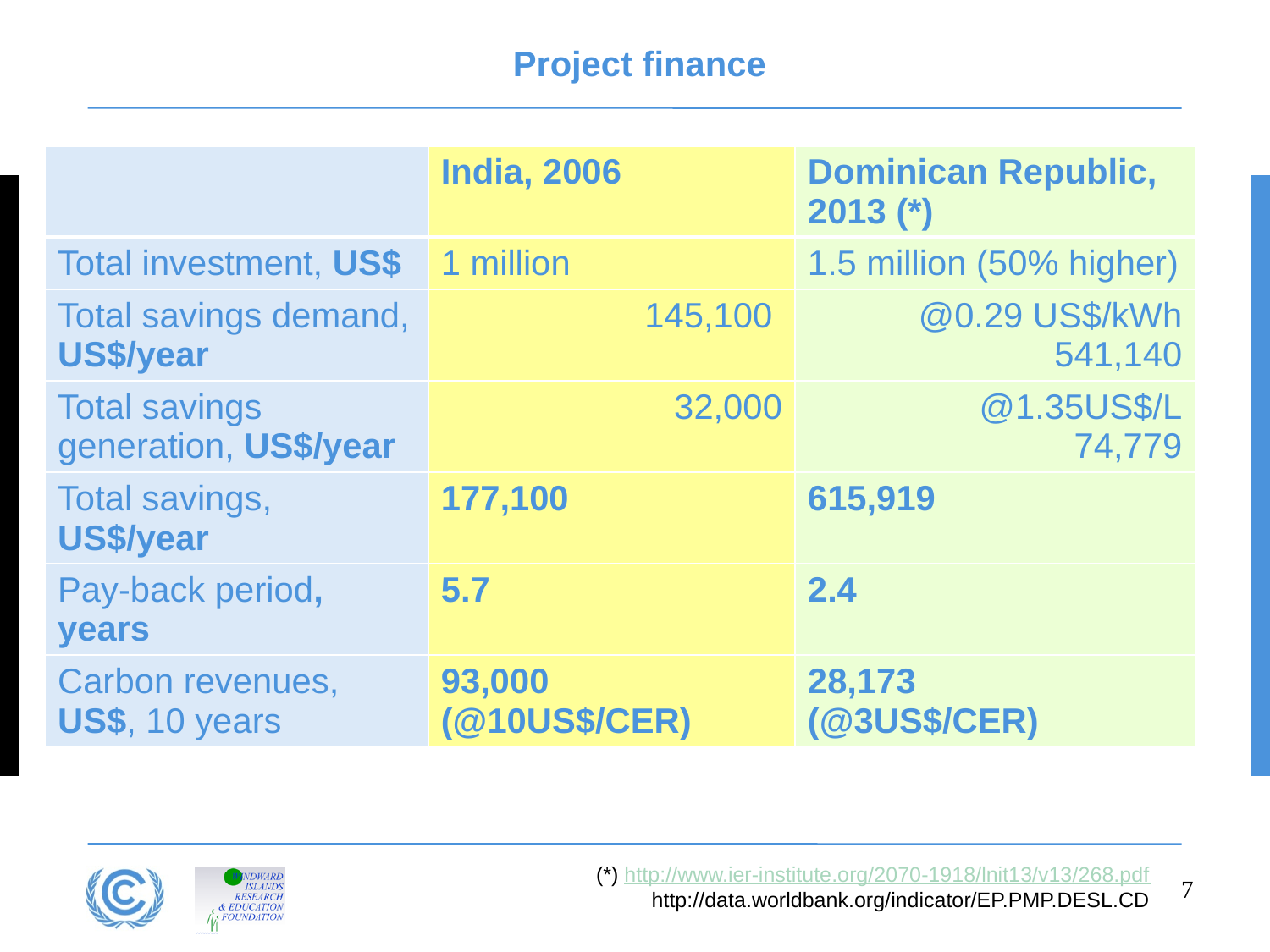

Project finance
|  | India, 2006 | Dominican Republic, 2013 (\*) |
| --- | --- | --- |
| Total investment, US$ | 1 million | 1.5 million (50% higher) |
| Total savings demand, US$/year | 145,100 | @0.29 US$/kWh 541,140 |
| Total savings generation, US$/year | 32,000 | @1.35US$/L 74,779 |
| Total savings, US$/year | 177,100 | 615,919 |
| Pay-back period, years | 5.7 | 2.4 |
| Carbon revenues, US$, 10 years | 93,000 (@10US$/CER) | 28,173 (@3US$/CER) |
(*) http://www.ier-institute.org/2070-1918/lnit13/v13/268.pdf
http://data.worldbank.org/indicator/EP.PMP.DESL.CD
7